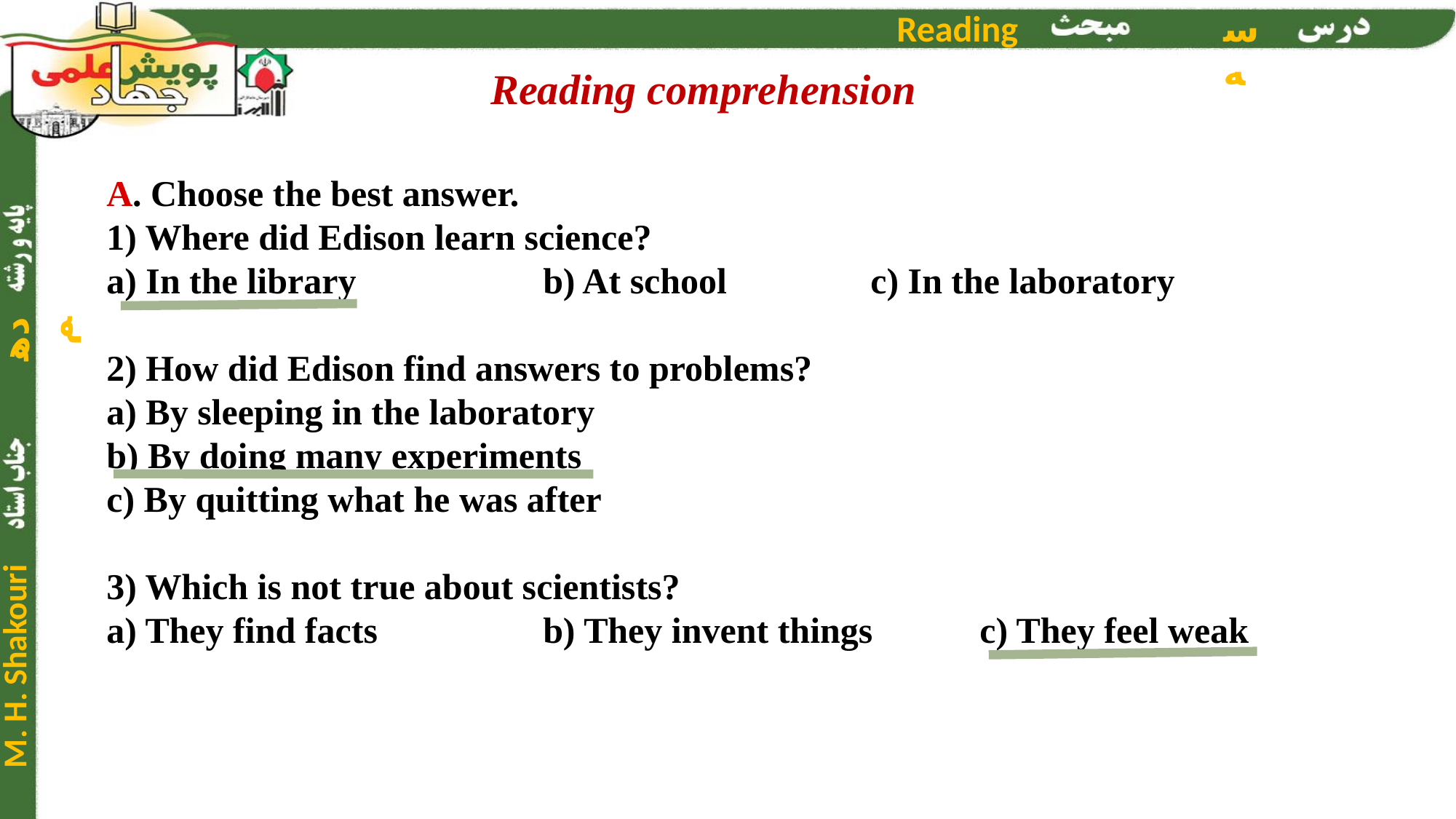

Reading comprehension
A. Choose the best answer.
1) Where did Edison learn science?
a) In the library 		b) At school 		c) In the laboratory

2) How did Edison find answers to problems?
a) By sleeping in the laboratory
b) By doing many experiments
c) By quitting what he was after

3) Which is not true about scientists?
a) They find facts		b) They invent things	c) They feel weak